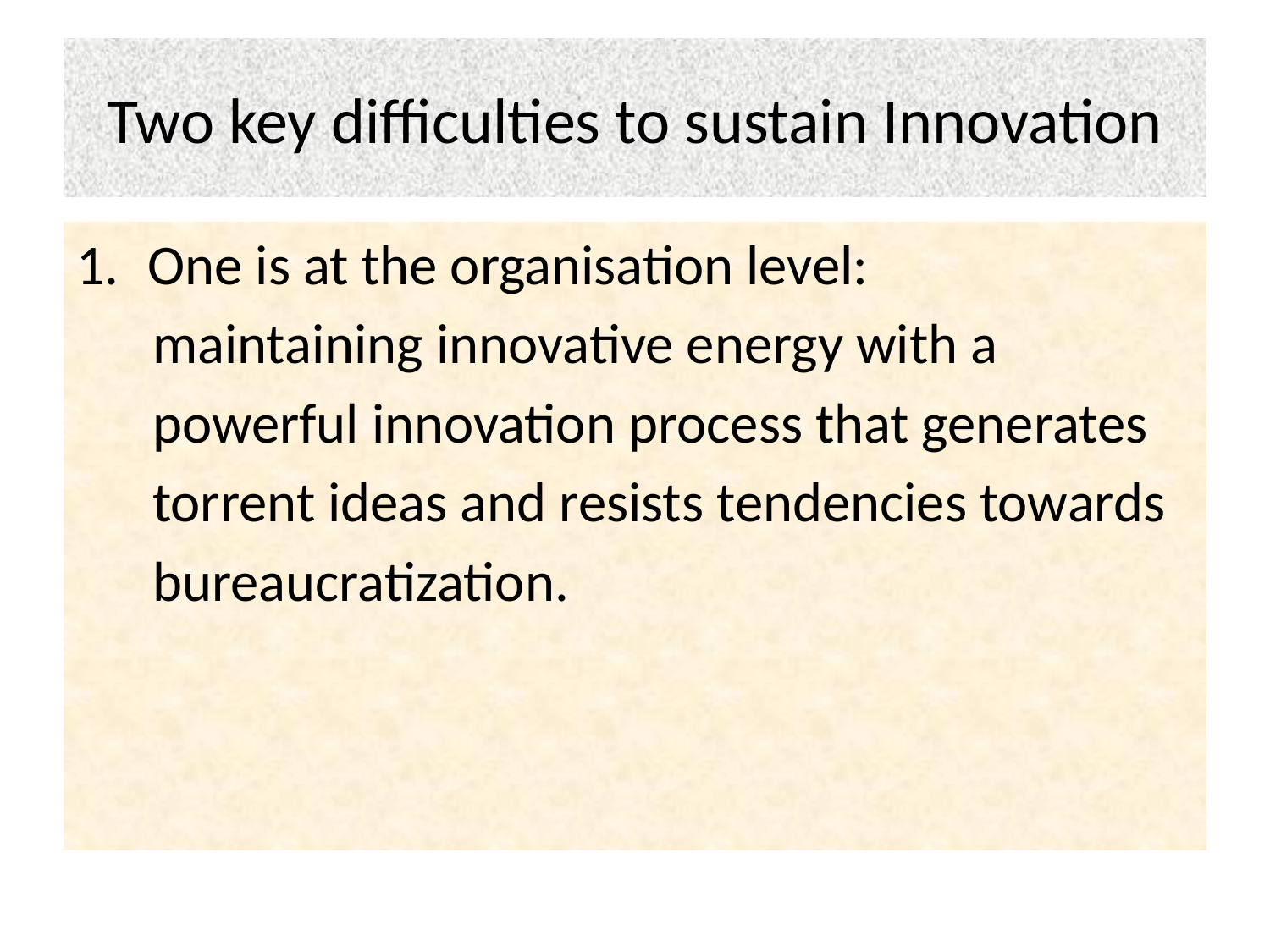

# Two key difficulties to sustain Innovation
One is at the organisation level:
      maintaining innovative energy with a
      powerful innovation process that generates
      torrent ideas and resists tendencies towards
      bureaucratization.